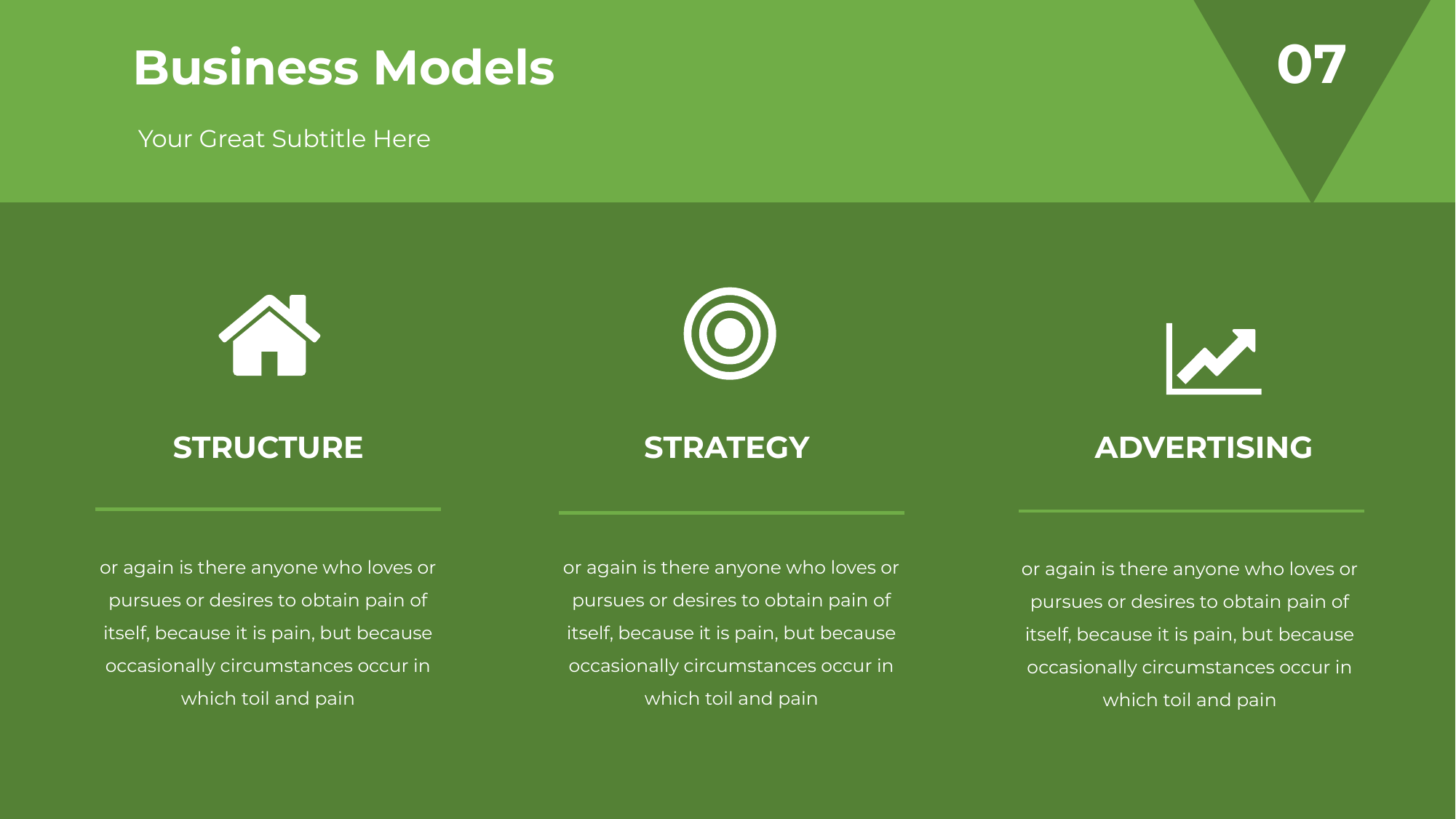

07
Business Models
Your Great Subtitle Here

STRATEGY
ADVERTISING
STRUCTURE
or again is there anyone who loves or pursues or desires to obtain pain of itself, because it is pain, but because occasionally circumstances occur in which toil and pain
or again is there anyone who loves or pursues or desires to obtain pain of itself, because it is pain, but because occasionally circumstances occur in which toil and pain
or again is there anyone who loves or pursues or desires to obtain pain of itself, because it is pain, but because occasionally circumstances occur in which toil and pain